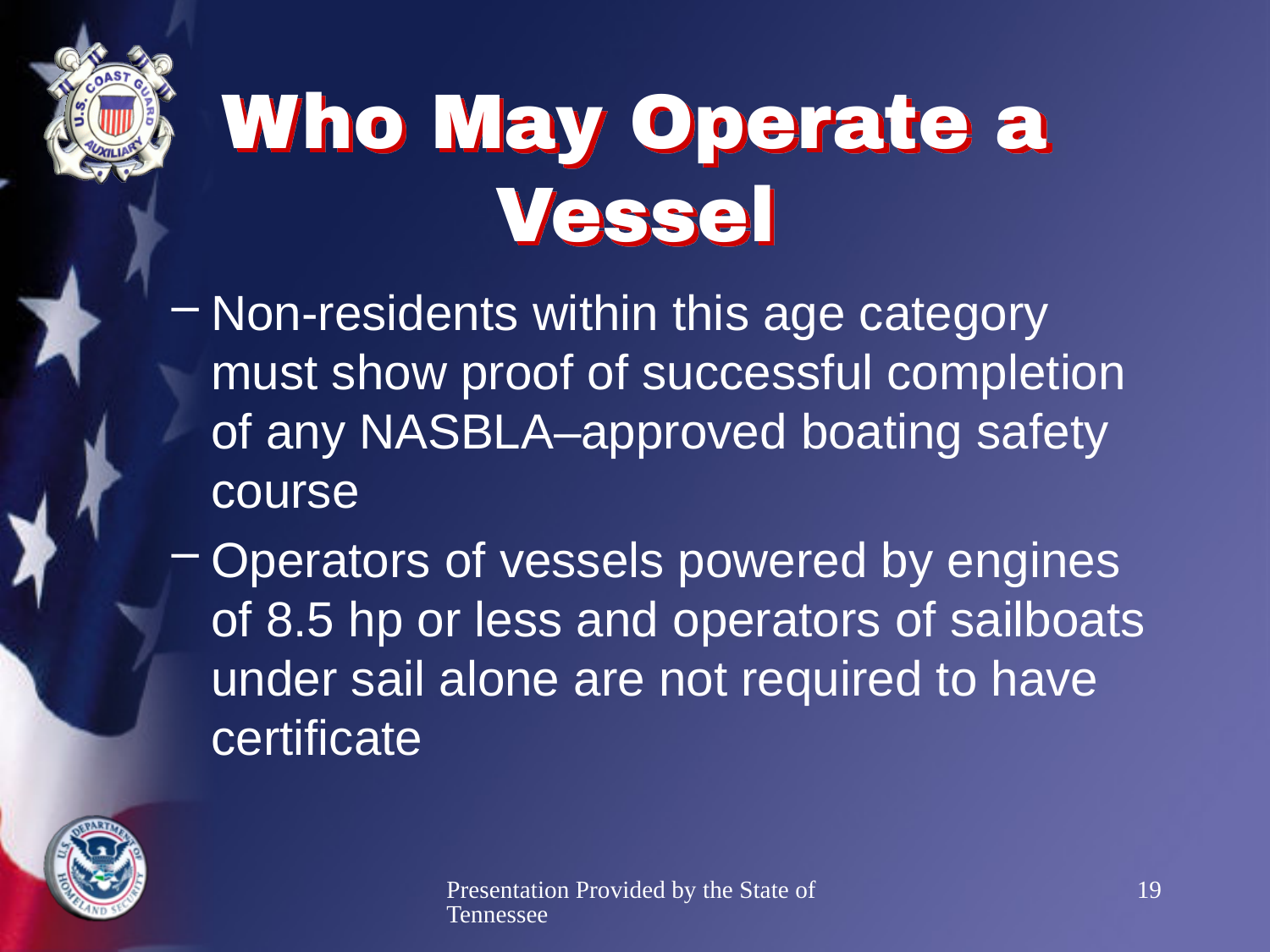

# Who May Operate a Vessel
Non-residents within this age category must show proof of successful completion of any NASBLA–approved boating safety course
Operators of vessels powered by engines of 8.5 hp or less and operators of sailboats under sail alone are not required to have certificate
Presentation Provided by the State of Tennessee
19